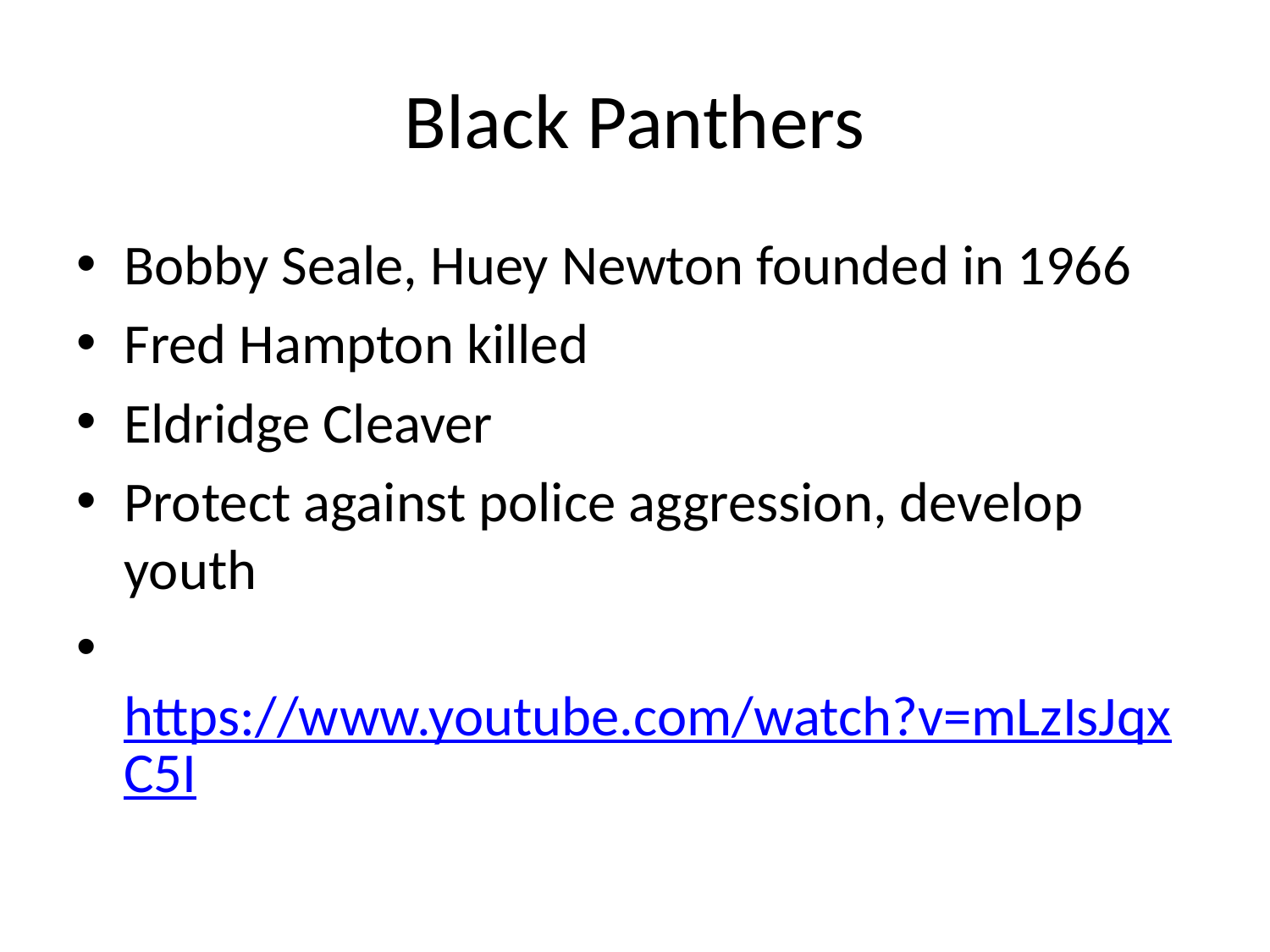

# Black Panthers
Bobby Seale, Huey Newton founded in 1966
Fred Hampton killed
Eldridge Cleaver
Protect against police aggression, develop youth
   https://www.youtube.com/watch?v=mLzIsJqxC5I